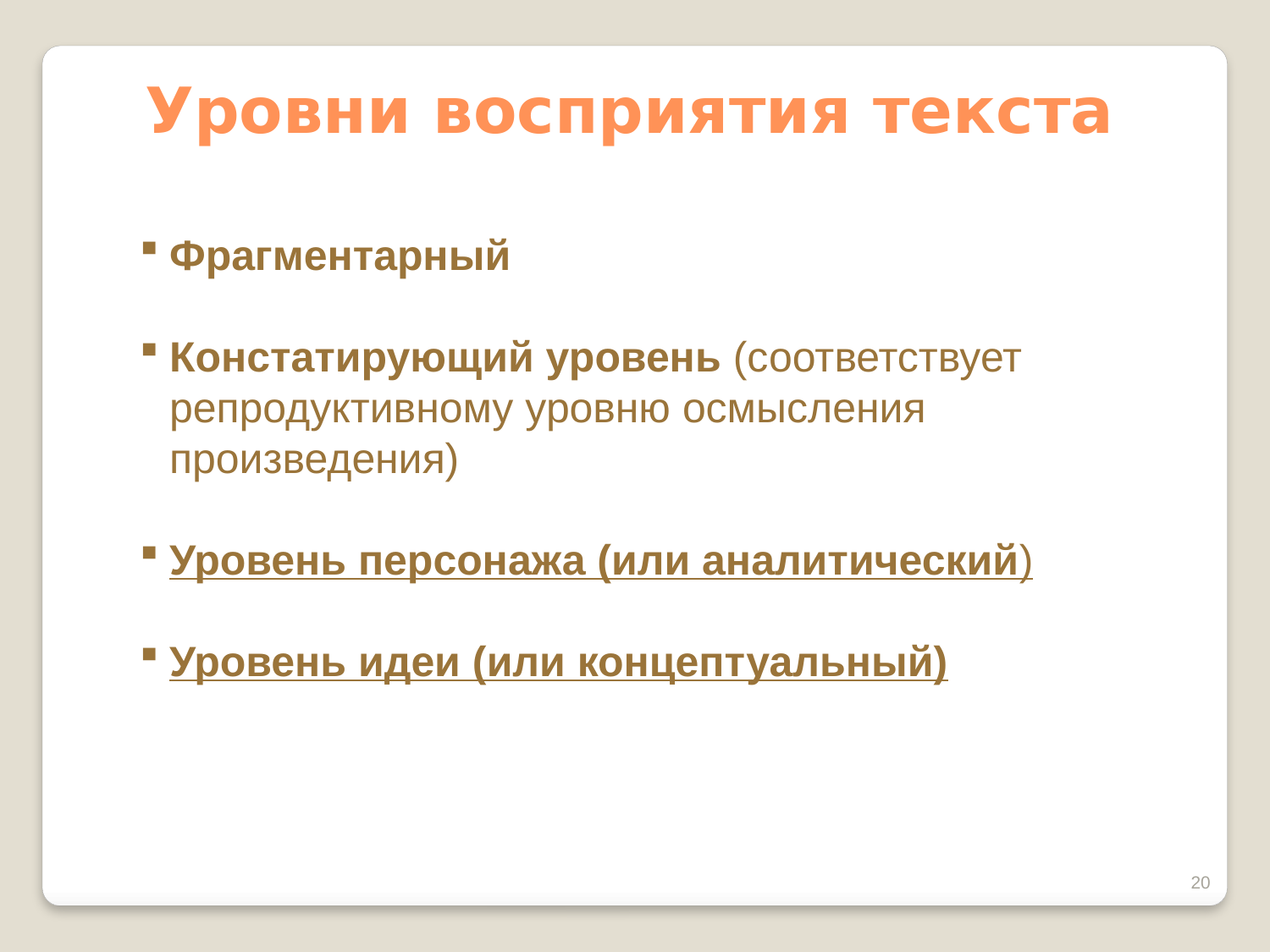

Уровни восприятия текста
Фрагментарный

Констатирующий уровень (соответствует репродуктивному уровню осмысления произведения)

Уровень персонажа (или аналитический)

Уровень идеи (или концептуальный)

20